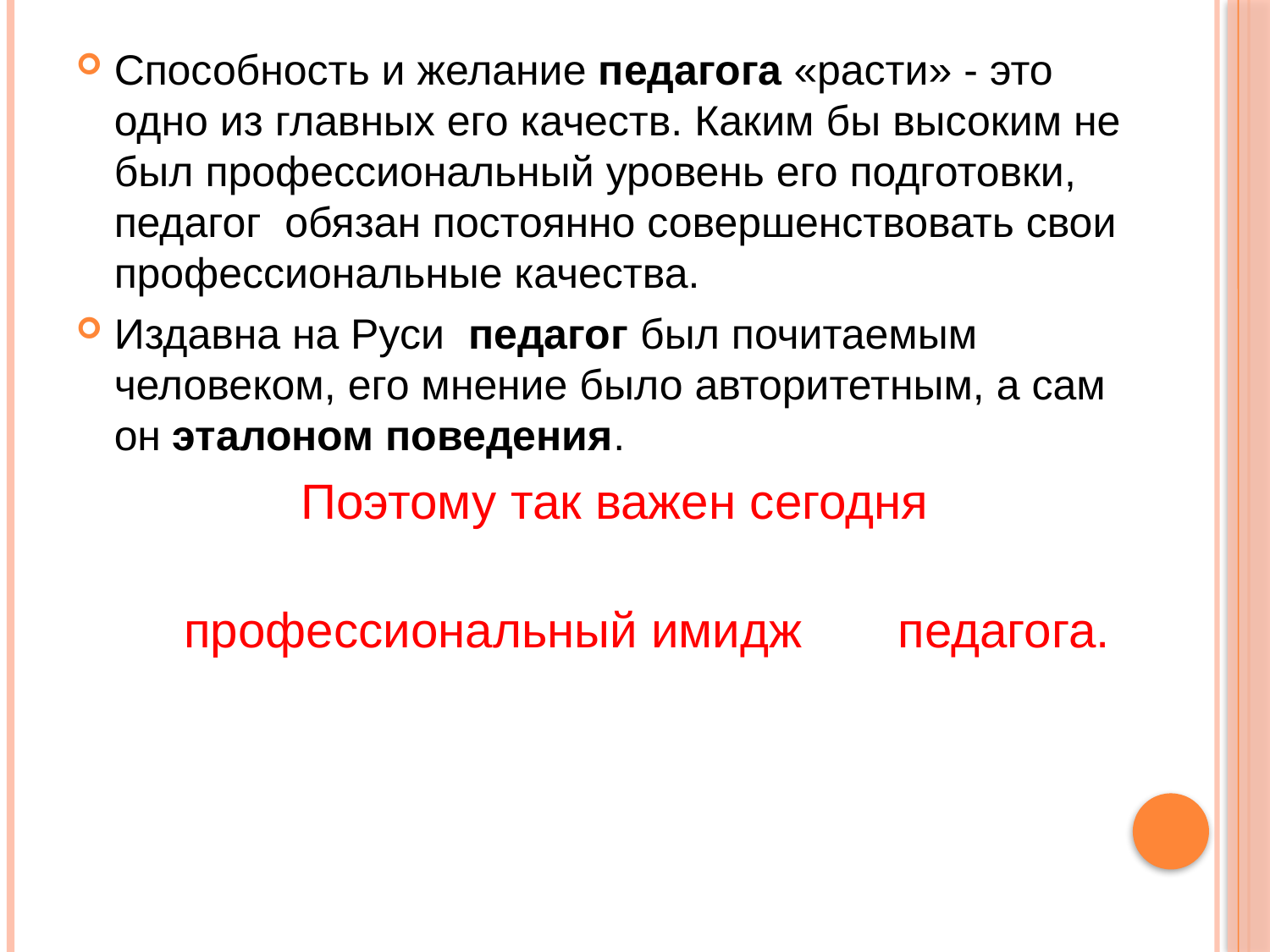

Способность и желание педагога «расти» - это одно из главных его качеств. Каким бы высоким не был профессиональный уровень его подготовки, педагог  обязан постоянно совершенствовать свои профессиональные качества.
Издавна на Руси  педагог был почитаемым человеком, его мнение было авторитетным, а сам он эталоном поведения.
                   Поэтому так важен сегодня
       профессиональный имидж       педагога.